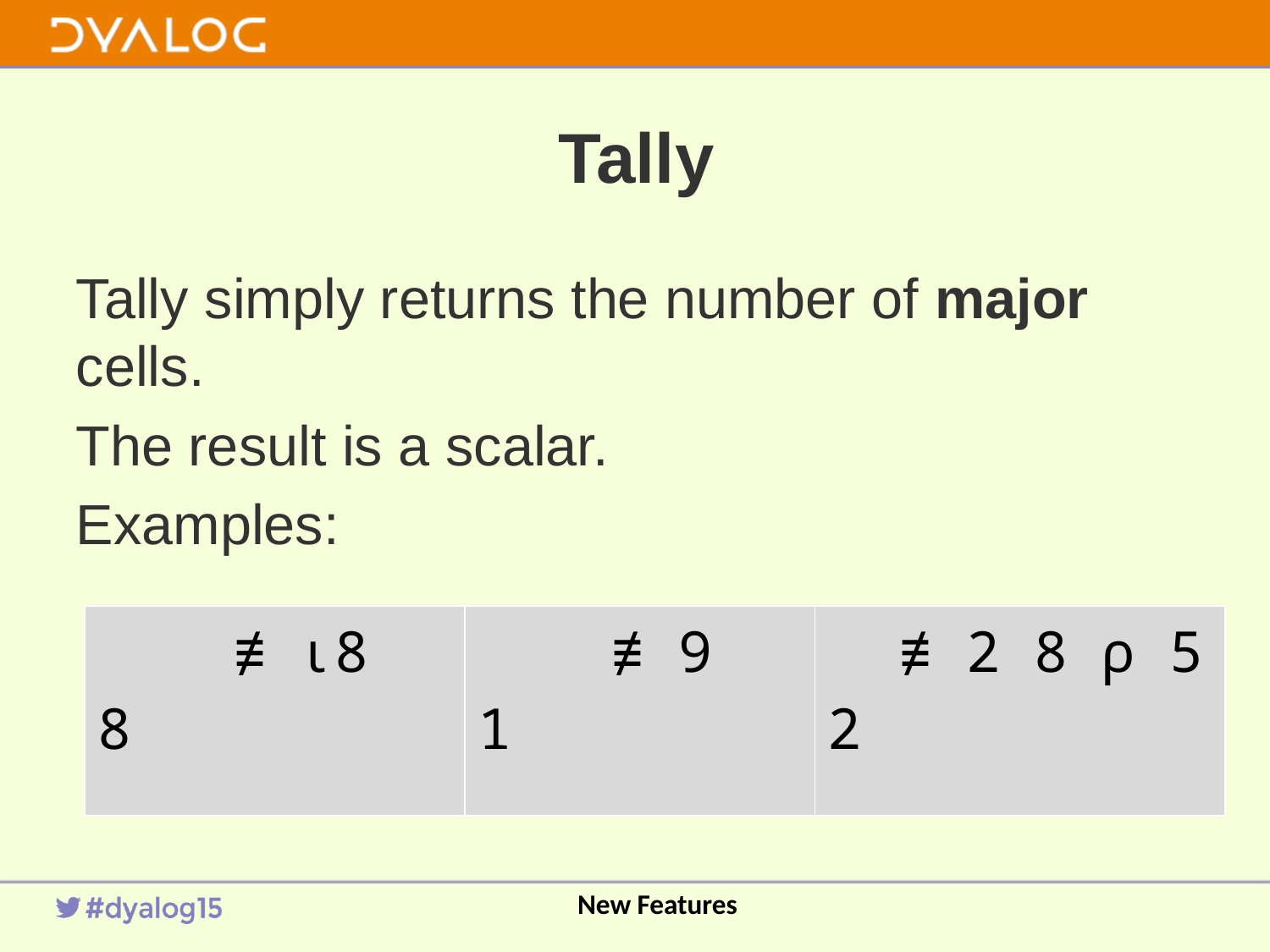

# Tally
Tally simply returns the number of major cells.
The result is a scalar.
Examples:

| ≢ ⍳8 8 | ≢ 9 1 | ≢ 2 8 ⍴ 5 2 |
| --- | --- | --- |
New Features